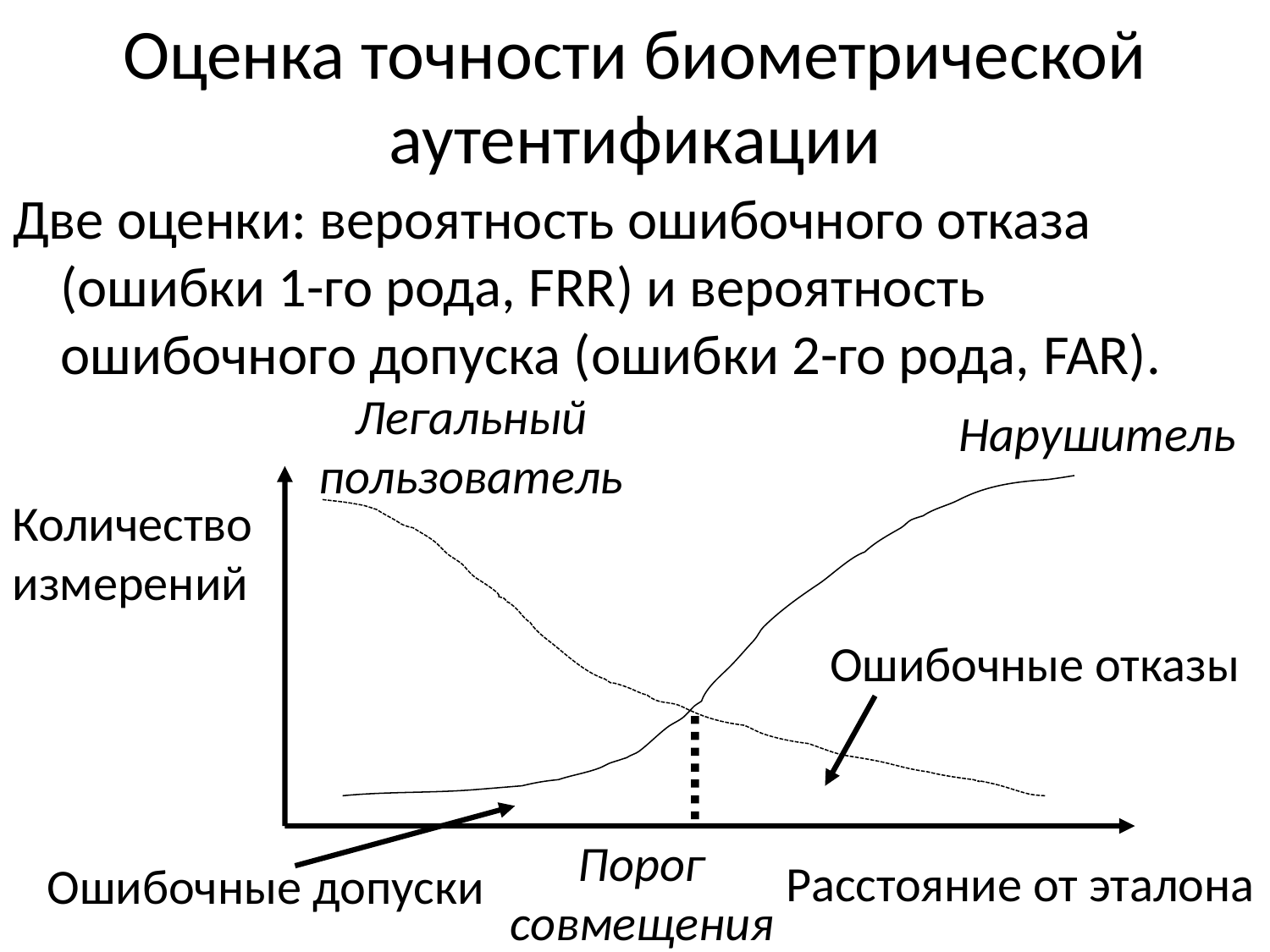

# Оценка точности биометрической аутентификации
Две оценки: вероятность ошибочного отказа (ошибки 1-го рода, FRR) и вероятность ошибочного допуска (ошибки 2-го рода, FAR).
Легальный
пользователь
Нарушитель

Количество
измерений

Ошибочные отказы

Порог
совмещения
Расстояние от эталона
Ошибочные допуски